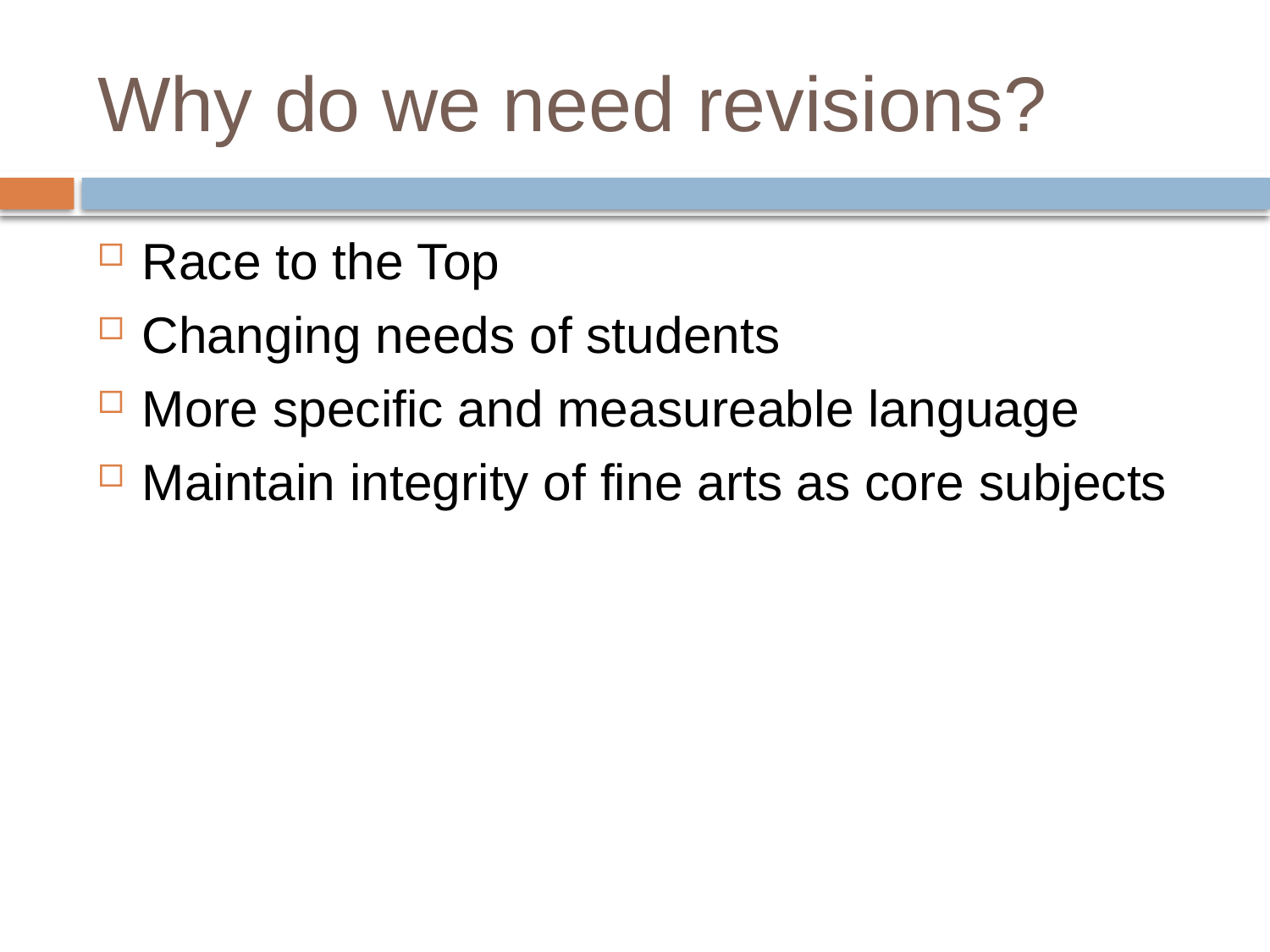

# Why do we need revisions?
Race to the Top
Changing needs of students
More specific and measureable language
Maintain integrity of fine arts as core subjects